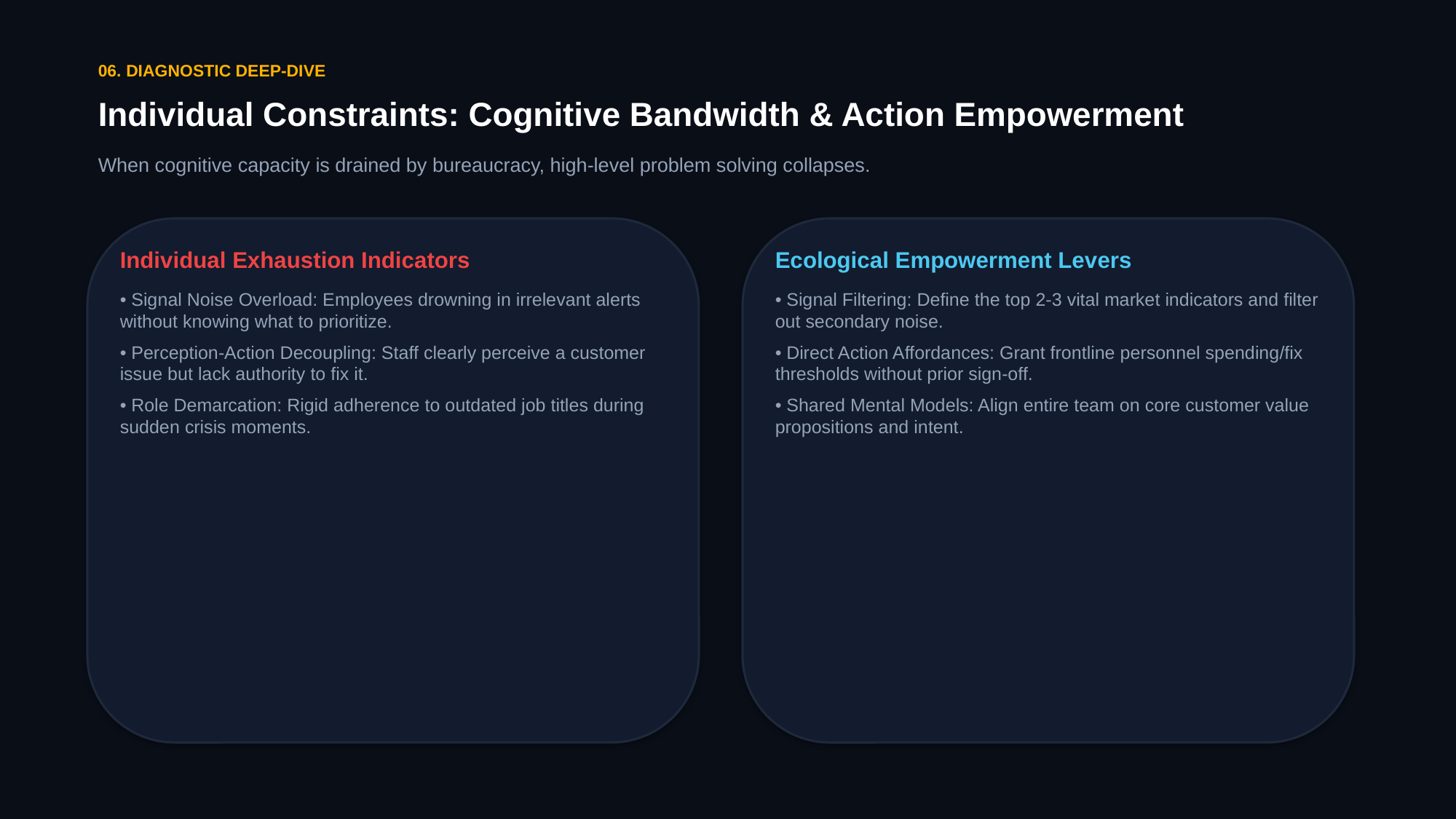

06. DIAGNOSTIC DEEP-DIVE
Individual Constraints: Cognitive Bandwidth & Action Empowerment
When cognitive capacity is drained by bureaucracy, high-level problem solving collapses.

Individual Exhaustion Indicators
• Signal Noise Overload: Employees drowning in irrelevant alerts without knowing what to prioritize.
• Perception-Action Decoupling: Staff clearly perceive a customer issue but lack authority to fix it.
• Role Demarcation: Rigid adherence to outdated job titles during sudden crisis moments.
Ecological Empowerment Levers
• Signal Filtering: Define the top 2-3 vital market indicators and filter out secondary noise.
• Direct Action Affordances: Grant frontline personnel spending/fix thresholds without prior sign-off.
• Shared Mental Models: Align entire team on core customer value propositions and intent.